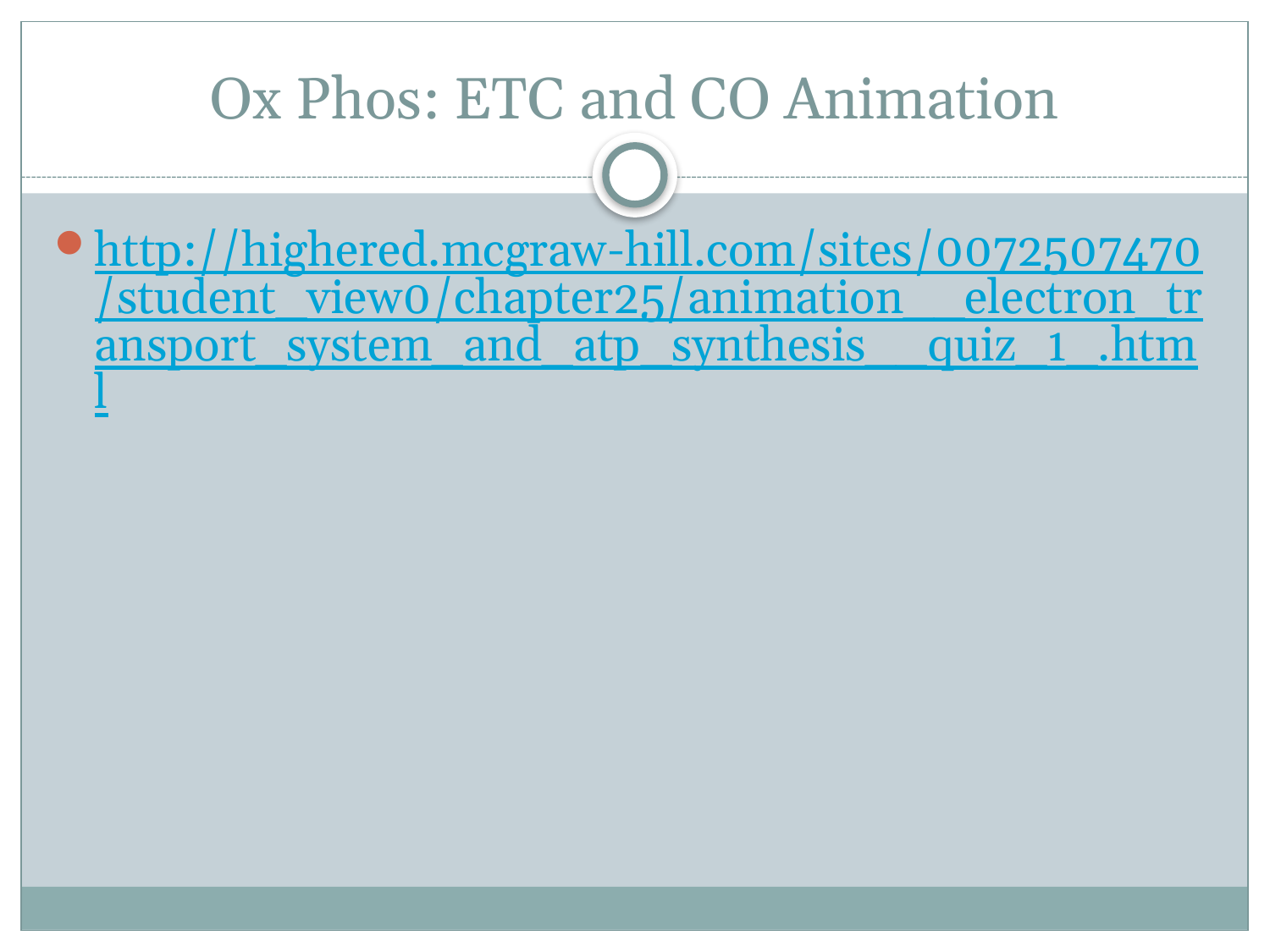

# Ox Phos: ETC and CO Animation
http://highered.mcgraw-hill.com/sites/0072507470/student_view0/chapter25/animation__electron_transport_system_and_atp_synthesis__quiz_1_.html